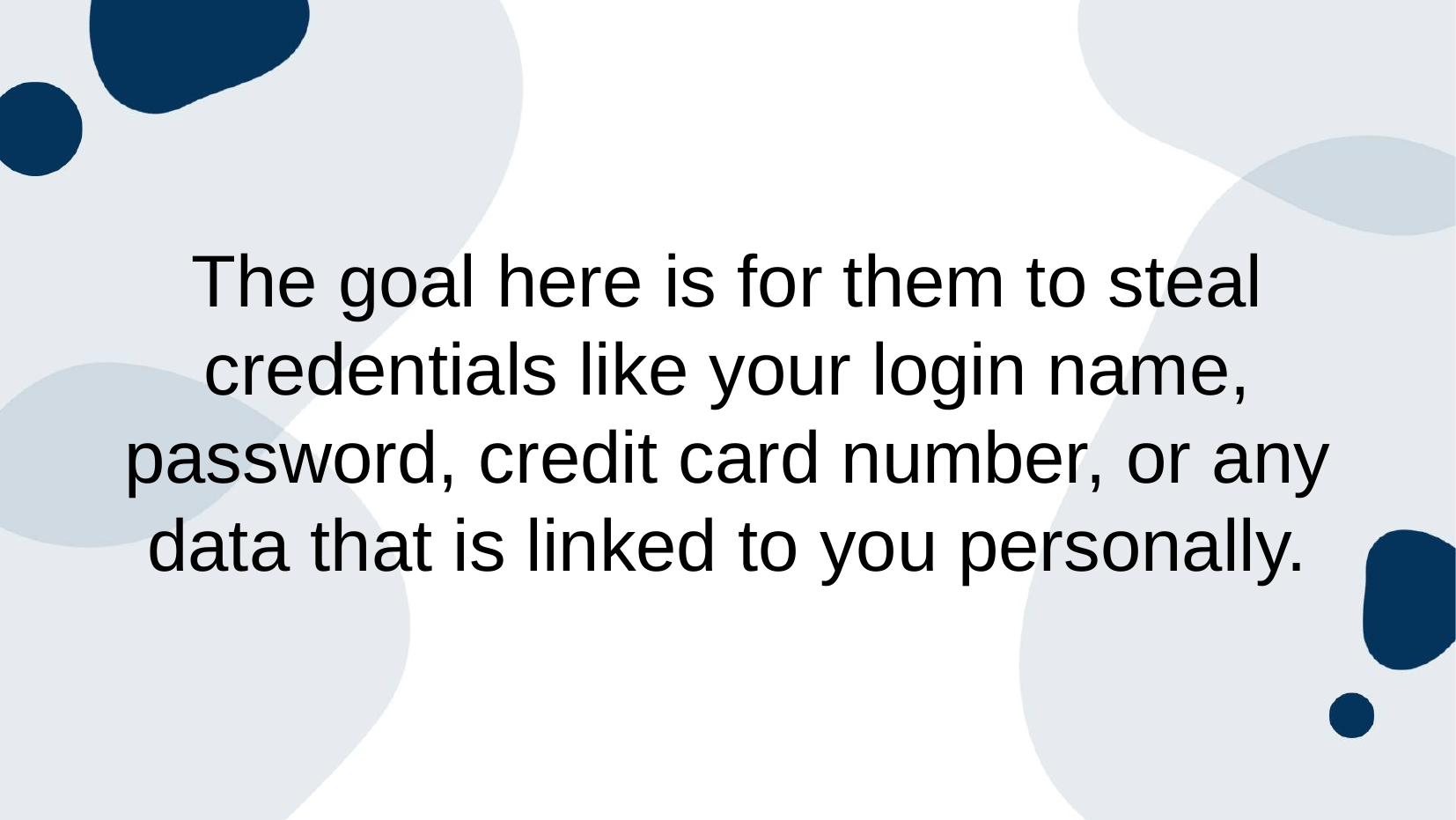

# The goal here is for them to steal credentials like your login name, password, credit card number, or any data that is linked to you personally.